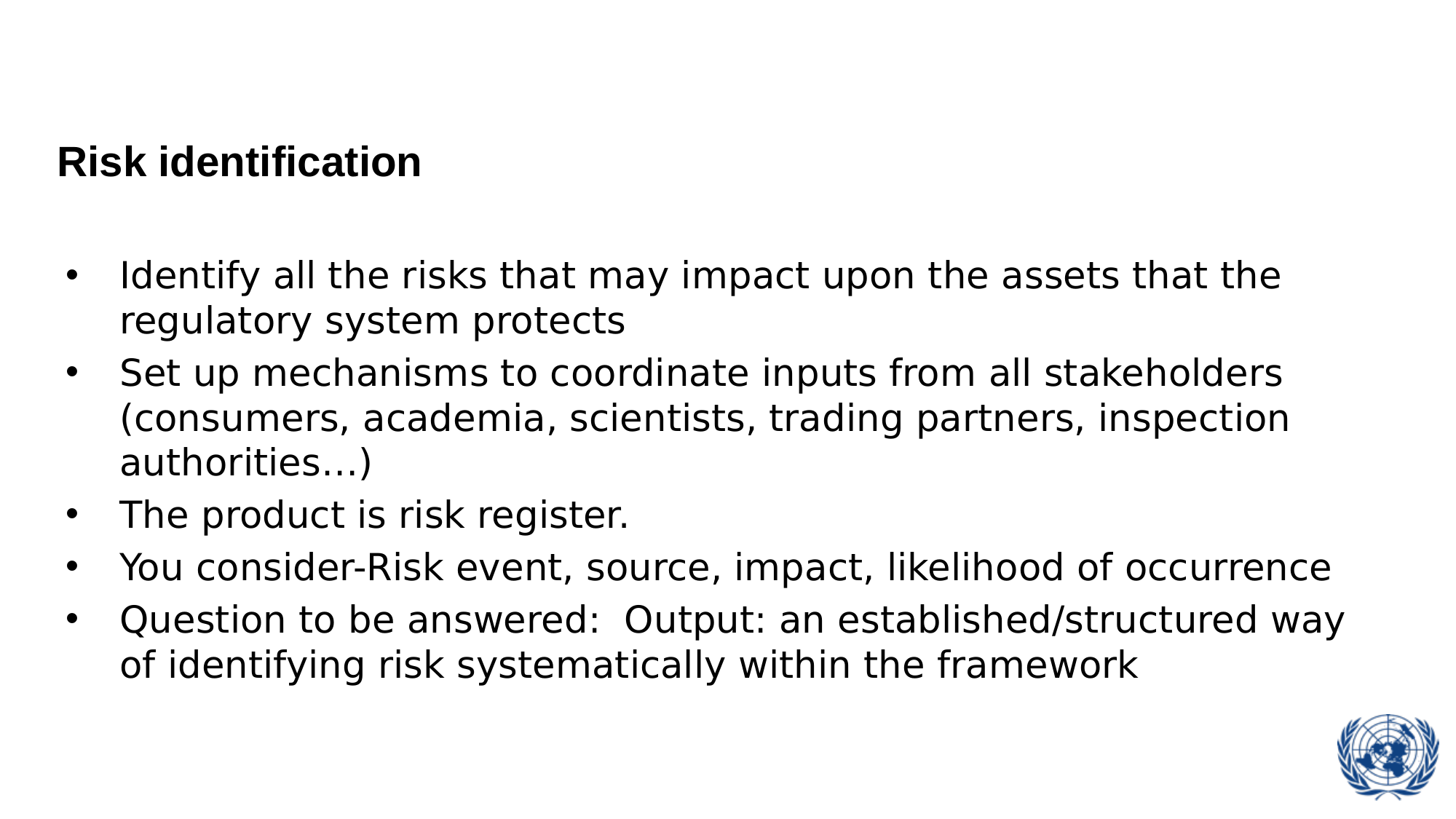

# Risk identification
Identify all the risks that may impact upon the assets that the regulatory system protects
Set up mechanisms to coordinate inputs from all stakeholders  (consumers, academia, scientists, trading partners, inspection authorities…)
The product is risk register.
You consider-Risk event, source, impact, likelihood of occurrence
Question to be answered:  Output: an established/structured way of identifying risk systematically within the framework